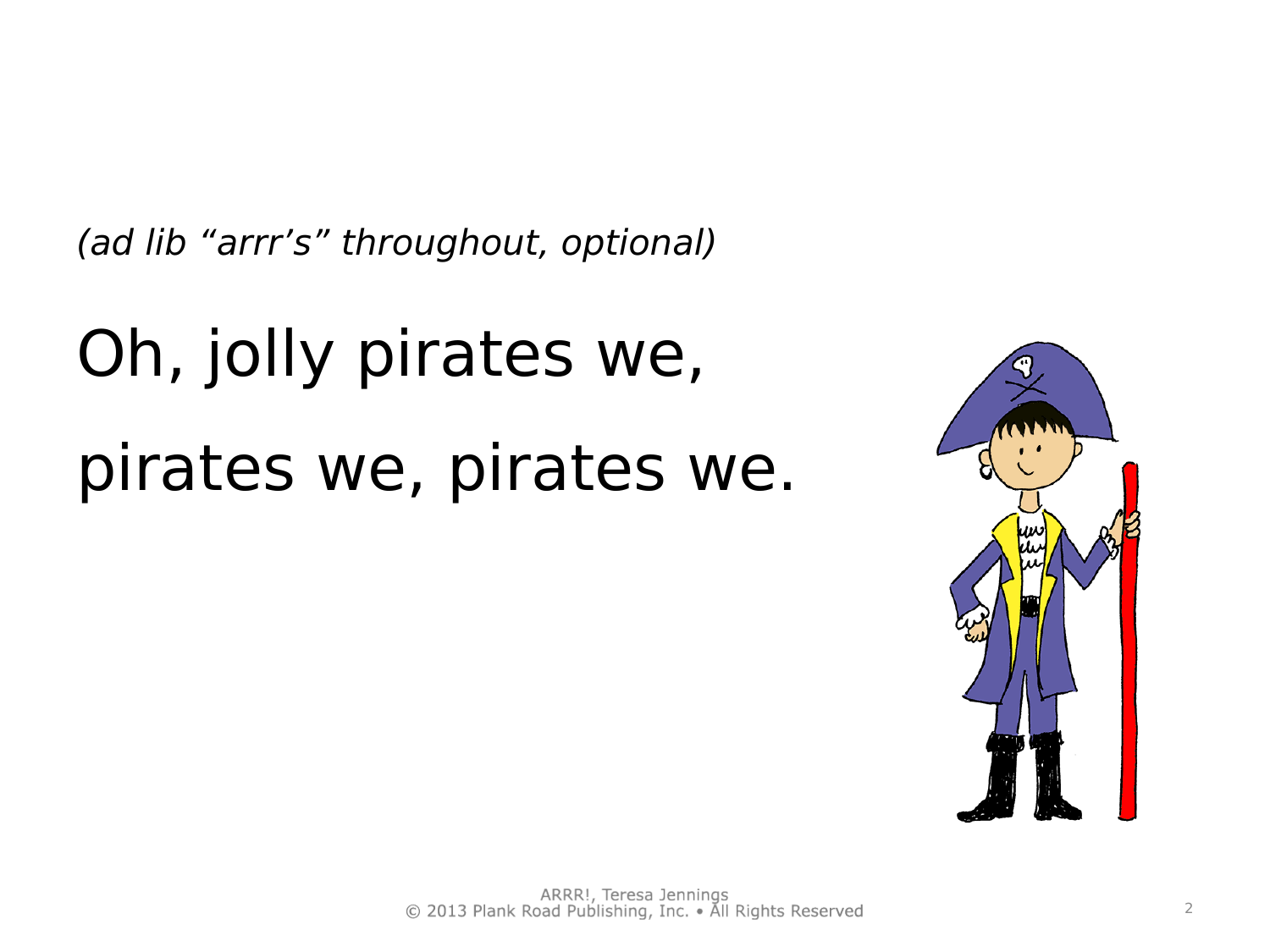

(ad lib “arrr’s” throughout, optional)
Oh, jolly pirates we, pirates we, pirates we.
2